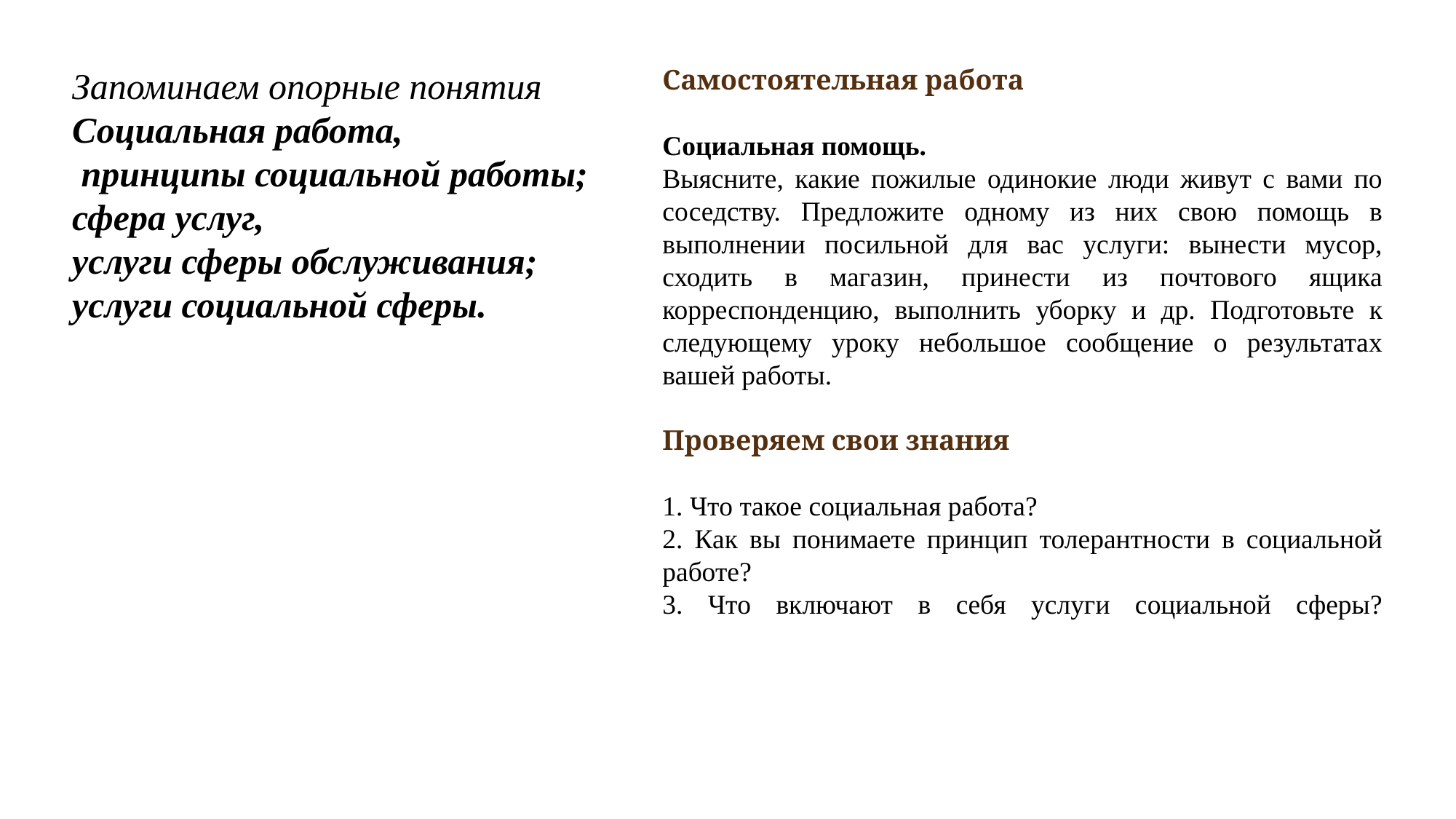

Запоминаем опорные понятия
Социальная работа,
 принципы социальной работы; сфера услуг,
услуги сферы обслуживания;
услуги социальной сферы.
Самостоятельная работа
Социальная помощь.
Выясните, какие пожилые одинокие люди живут с вами по соседству. Предложите одному из них свою помощь в выполнении посильной для вас услуги: вынести мусор, сходить в магазин, принести из почтового ящика корреспонденцию, выполнить уборку и др. Подготовьте к следующему уроку небольшое сообщение о результатах вашей работы.
Проверяем свои знания
1. Что такое социальная работа?
2. Как вы понимаете принцип толерантности в социальной работе?
3. Что включают в себя услуги социальной сферы?